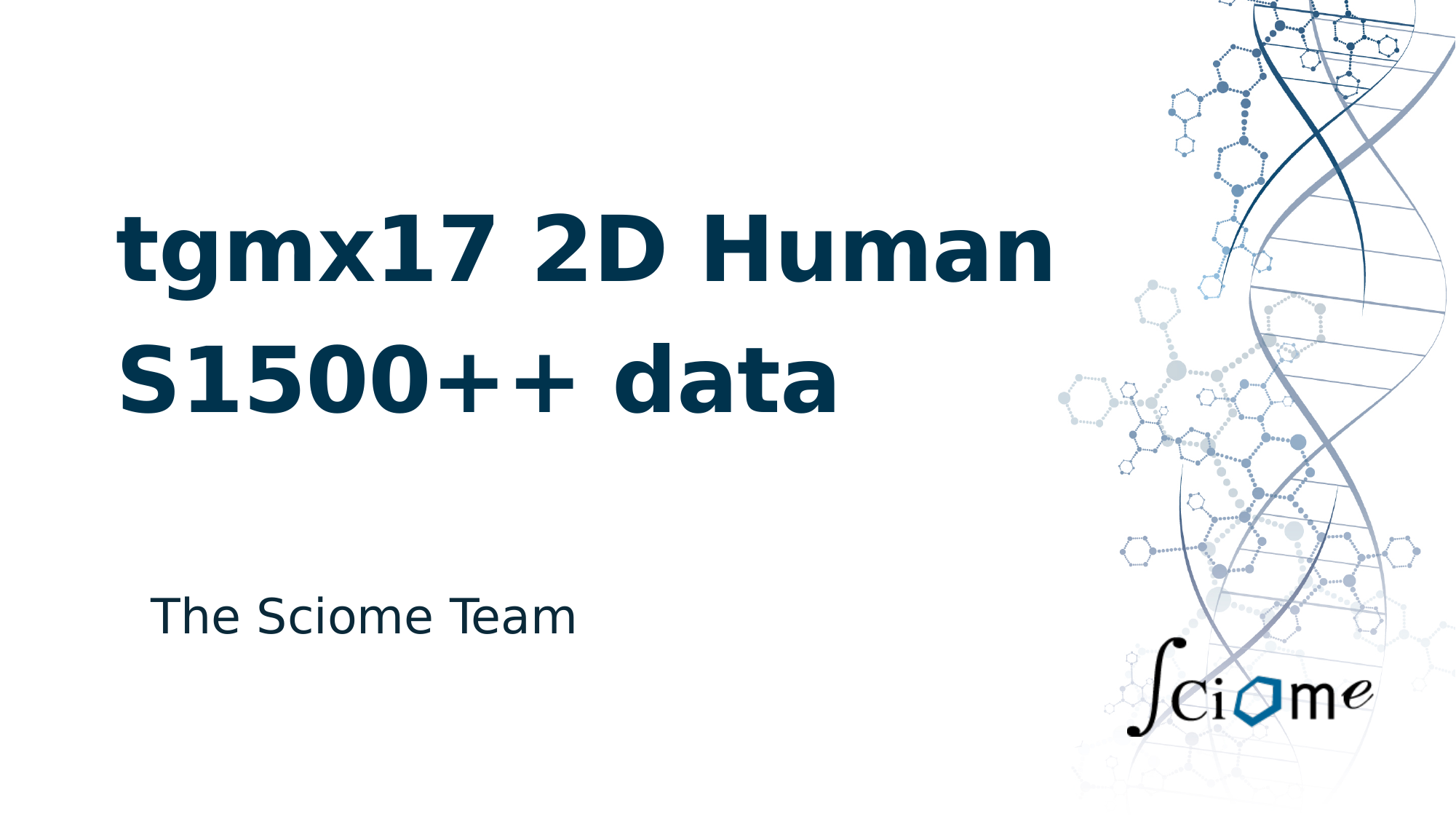

# tgmx17 2D Human S1500++ data
The Sciome Team